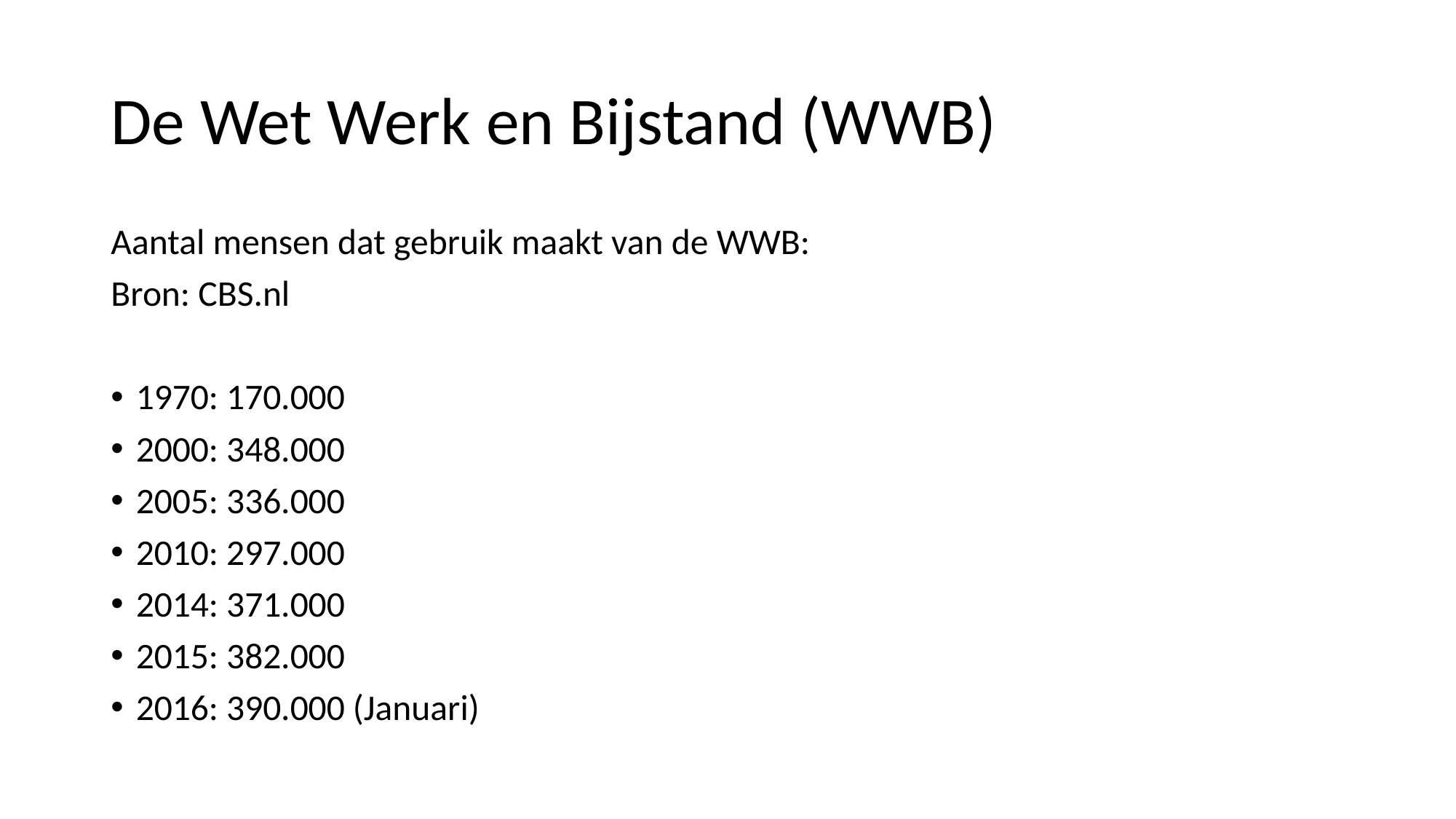

# De Wet Werk en Bijstand (WWB)
Aantal mensen dat gebruik maakt van de WWB:
Bron: CBS.nl

1970: 170.000
2000: 348.000
2005: 336.000
2010: 297.000
2014: 371.000
2015: 382.000
2016: 390.000 (Januari)